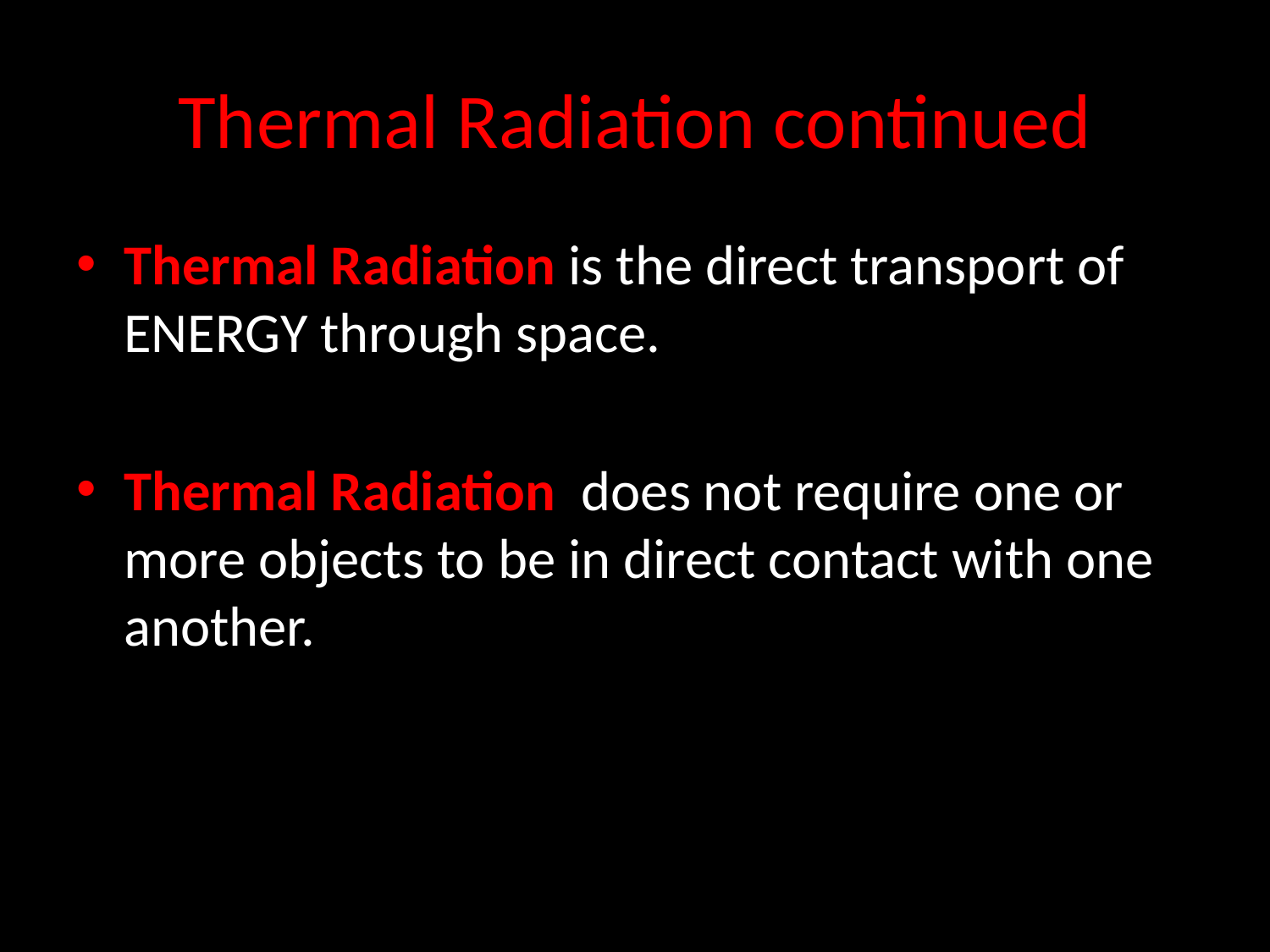

# Thermal Radiation continued
Thermal Radiation is the direct transport of ENERGY through space.

Thermal Radiation  does not require one or more objects to be in direct contact with one another.